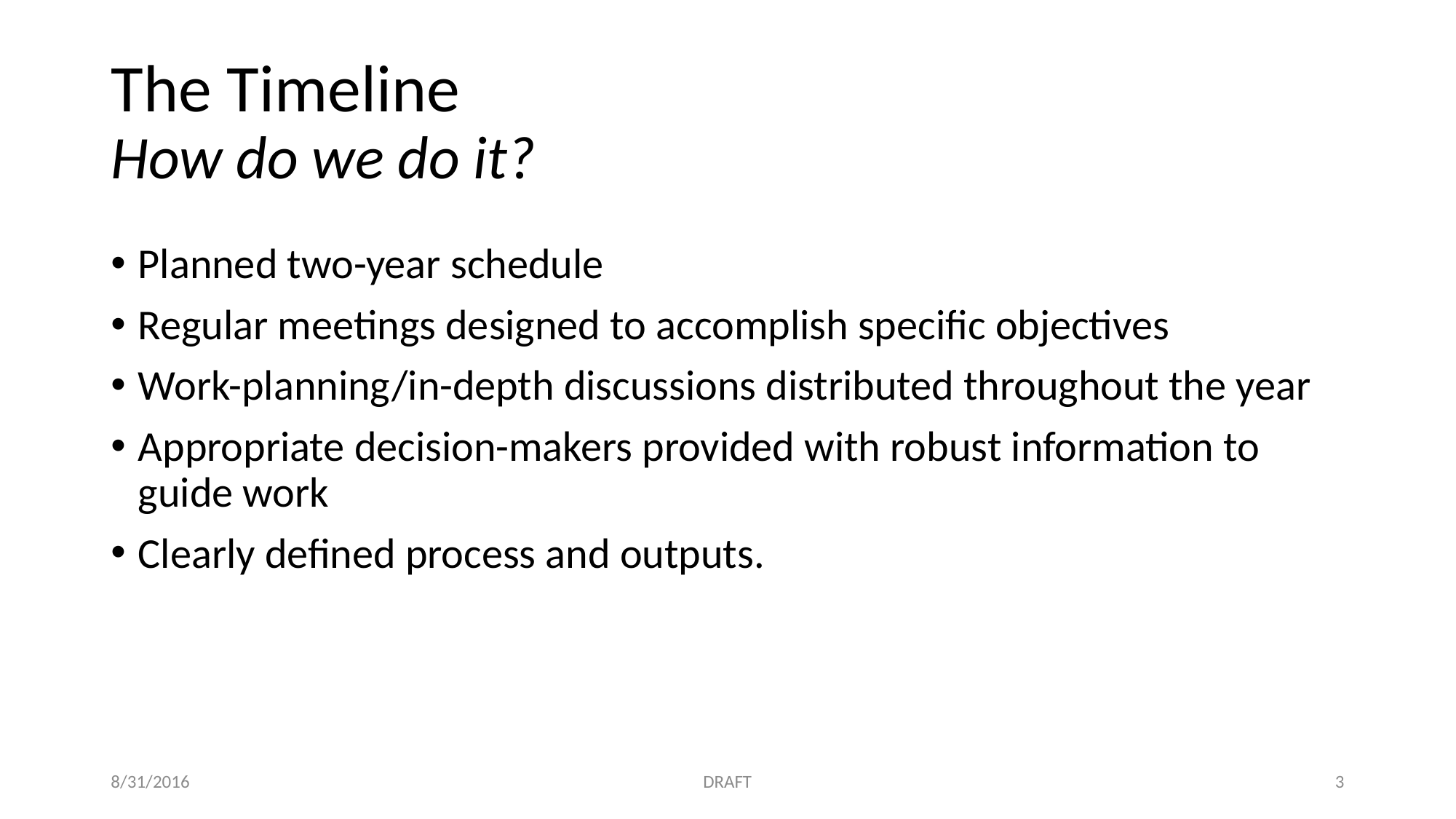

# The Timeline How do we do it?
Planned two-year schedule
Regular meetings designed to accomplish specific objectives
Work-planning/in-depth discussions distributed throughout the year
Appropriate decision-makers provided with robust information to guide work
Clearly defined process and outputs.
8/31/2016
DRAFT
3